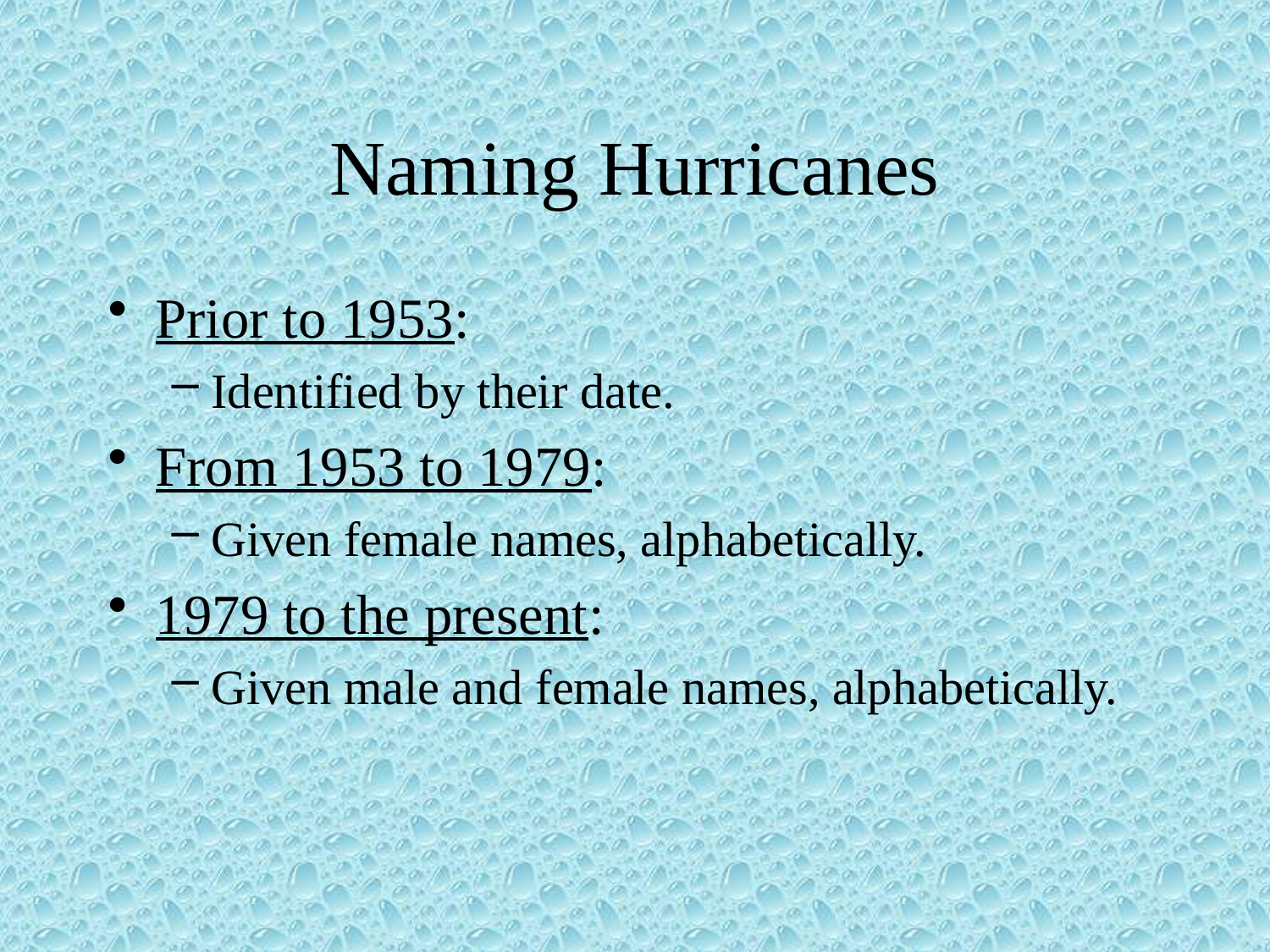

# Naming Hurricanes
Prior to 1953:
Identified by their date.
From 1953 to 1979:
Given female names, alphabetically.
1979 to the present:
Given male and female names, alphabetically.